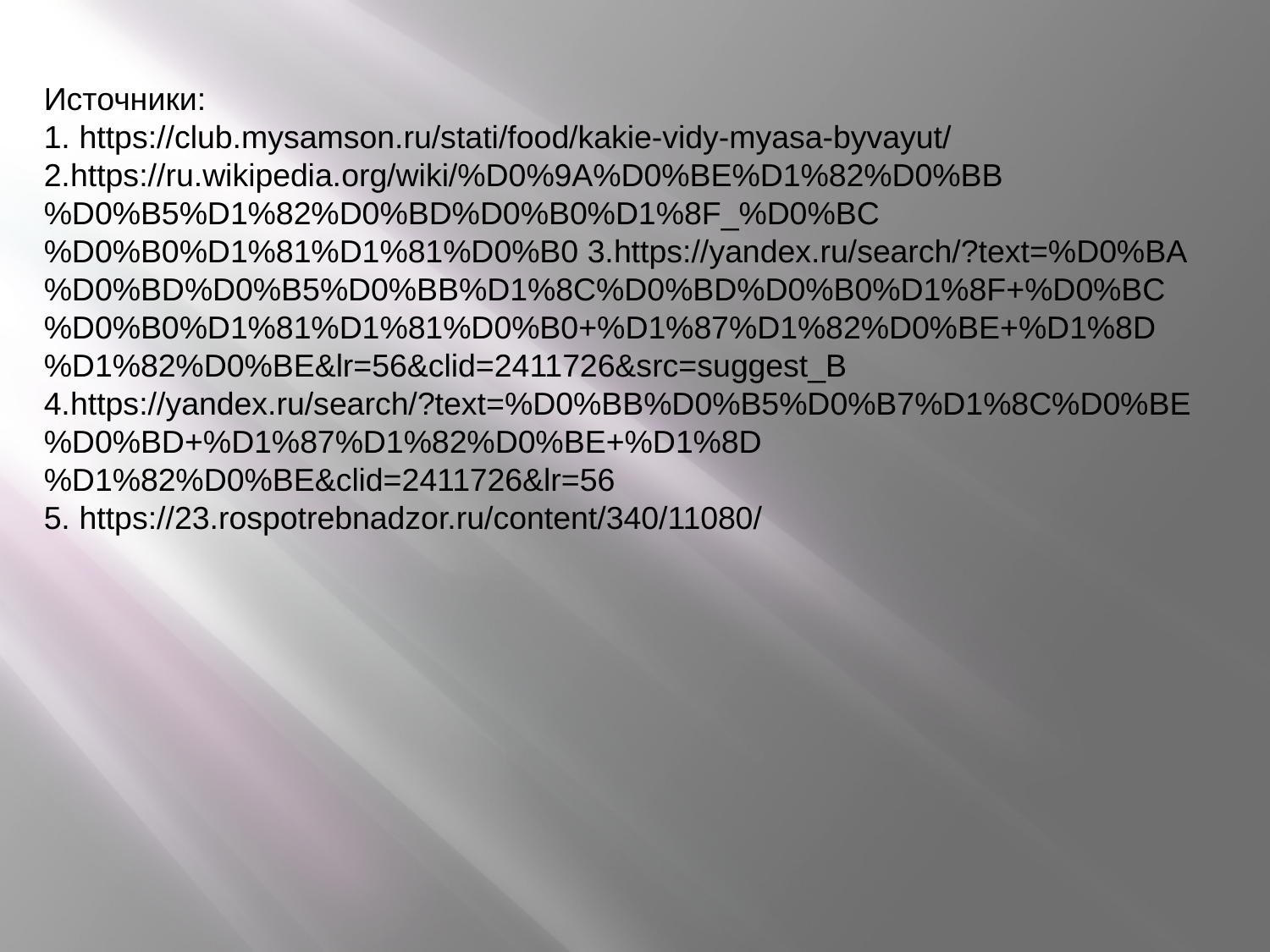

Источники:
1. https://club.mysamson.ru/stati/food/kakie-vidy-myasa-byvayut/ 2.https://ru.wikipedia.org/wiki/%D0%9A%D0%BE%D1%82%D0%BB%D0%B5%D1%82%D0%BD%D0%B0%D1%8F_%D0%BC%D0%B0%D1%81%D1%81%D0%B0 3.https://yandex.ru/search/?text=%D0%BA%D0%BD%D0%B5%D0%BB%D1%8C%D0%BD%D0%B0%D1%8F+%D0%BC%D0%B0%D1%81%D1%81%D0%B0+%D1%87%D1%82%D0%BE+%D1%8D%D1%82%D0%BE&lr=56&clid=2411726&src=suggest_B 4.https://yandex.ru/search/?text=%D0%BB%D0%B5%D0%B7%D1%8C%D0%BE%D0%BD+%D1%87%D1%82%D0%BE+%D1%8D%D1%82%D0%BE&clid=2411726&lr=56
5. https://23.rospotrebnadzor.ru/content/340/11080/